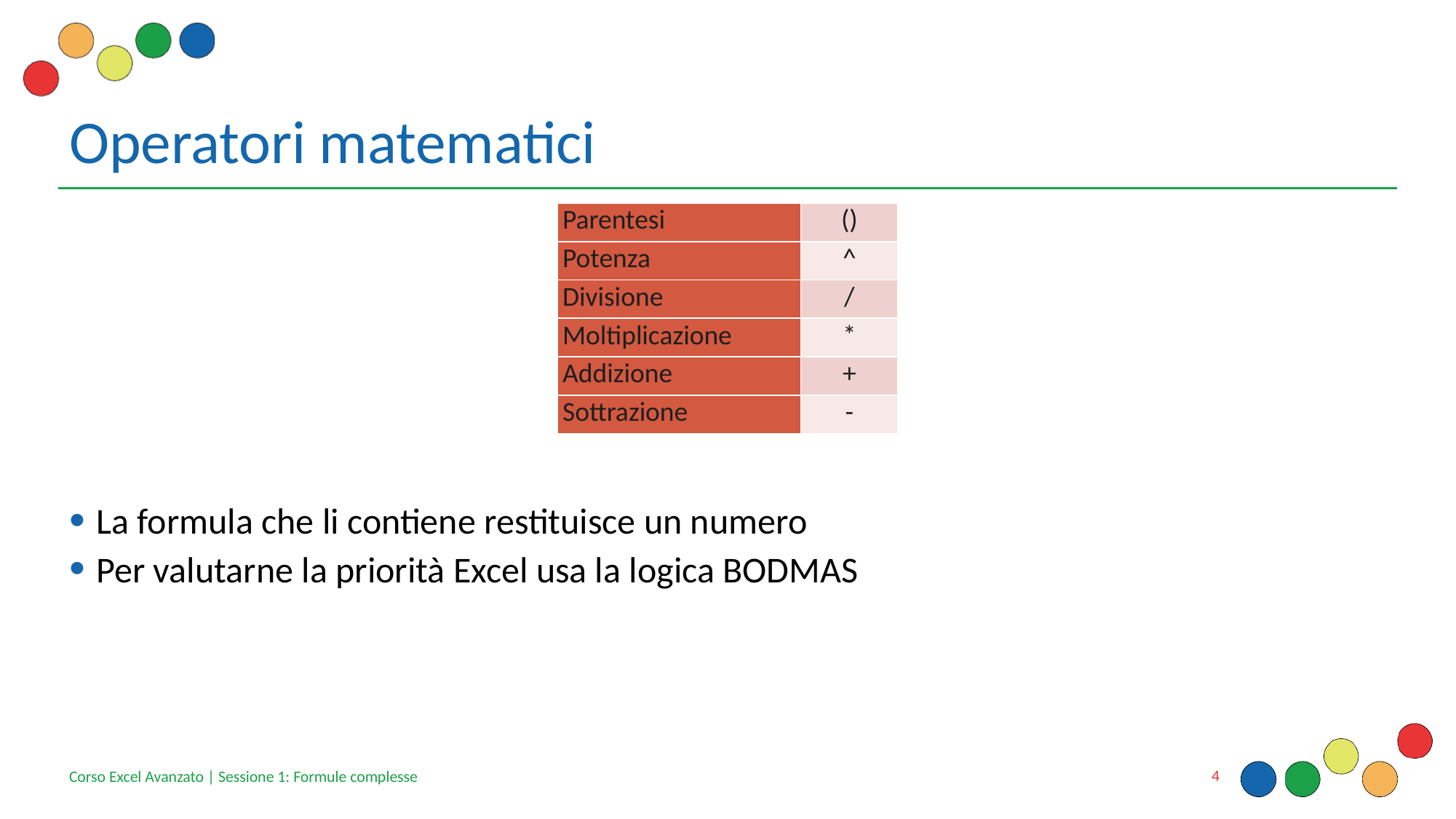

# Operatori matematici
| Parentesi | () |
| --- | --- |
| Potenza | ^ |
| Divisione | / |
| Moltiplicazione | \* |
| Addizione | + |
| Sottrazione | - |

La formula che li contiene restituisce un numero
Per valutarne la priorità Excel usa la logica BODMAS
4
Corso Excel Avanzato | Sessione 1: Formule complesse